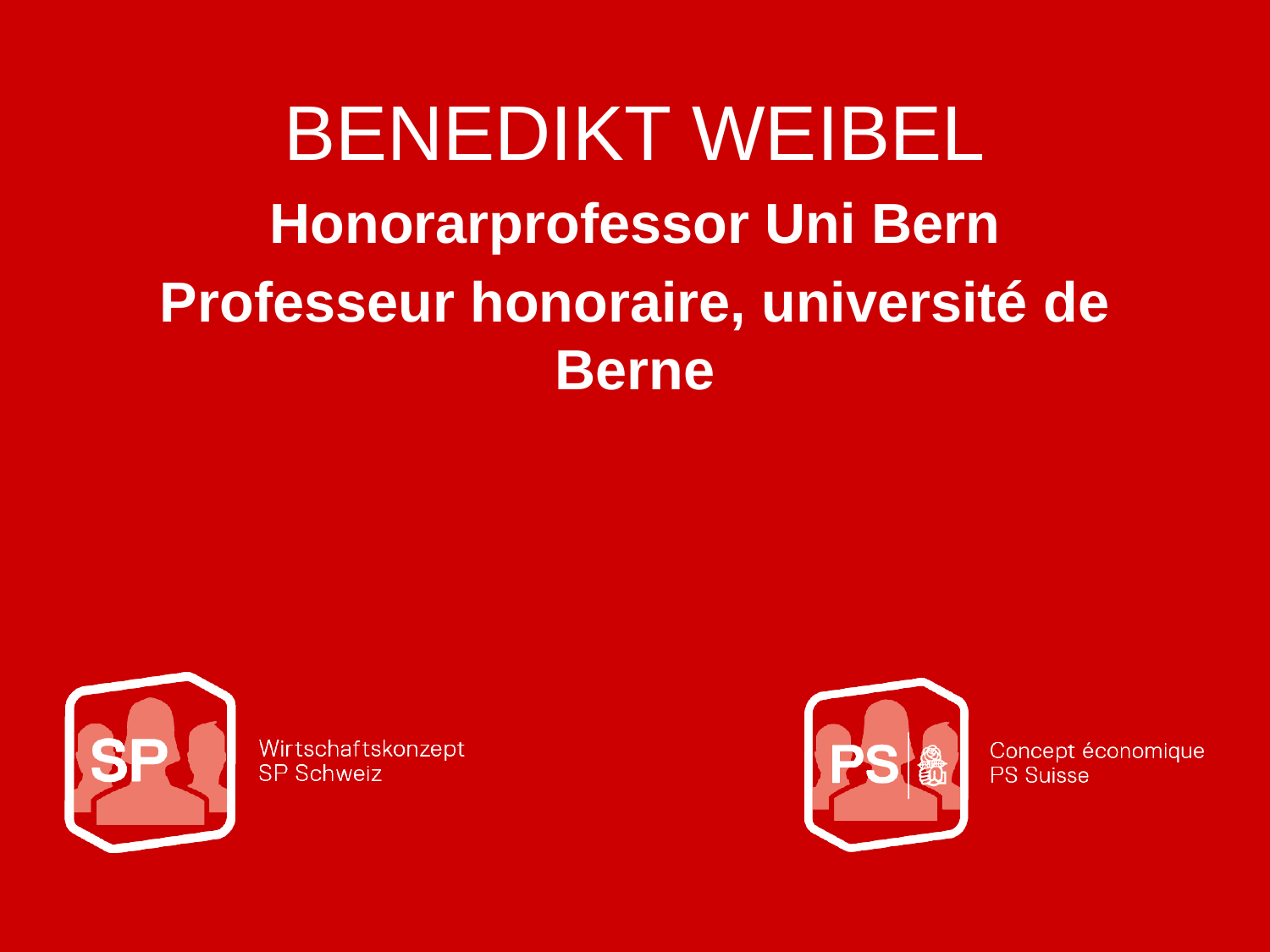

BENEDIKT WEIBEL
Honorarprofessor Uni Bern
Professeur honoraire, université de Berne